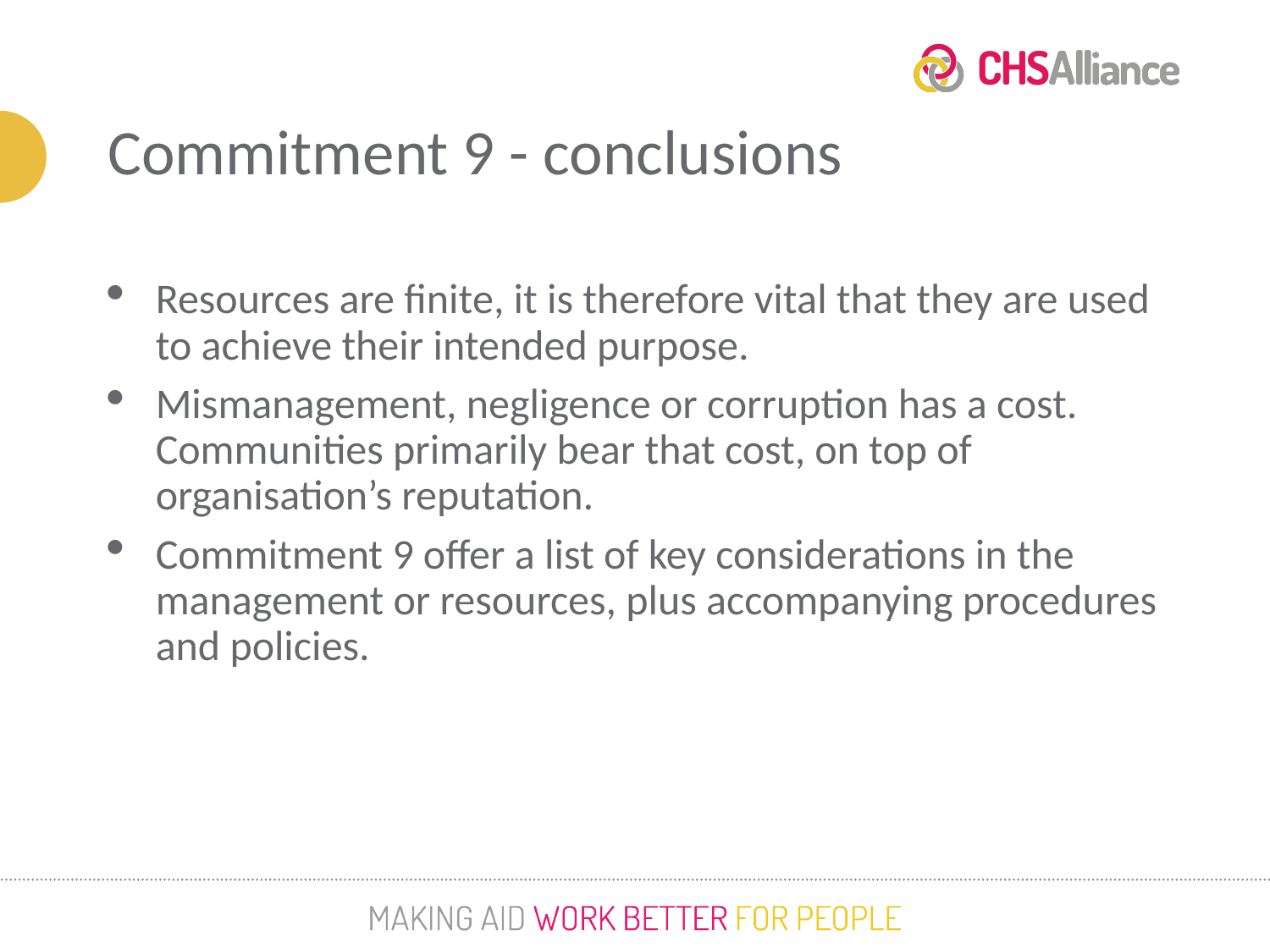

Commitment 9 - conclusions

Resources are finite, it is therefore vital that they are used to achieve their intended purpose.
Mismanagement, negligence or corruption has a cost. Communities primarily bear that cost, on top of organisation’s reputation.
Commitment 9 offer a list of key considerations in the management or resources, plus accompanying procedures and policies.